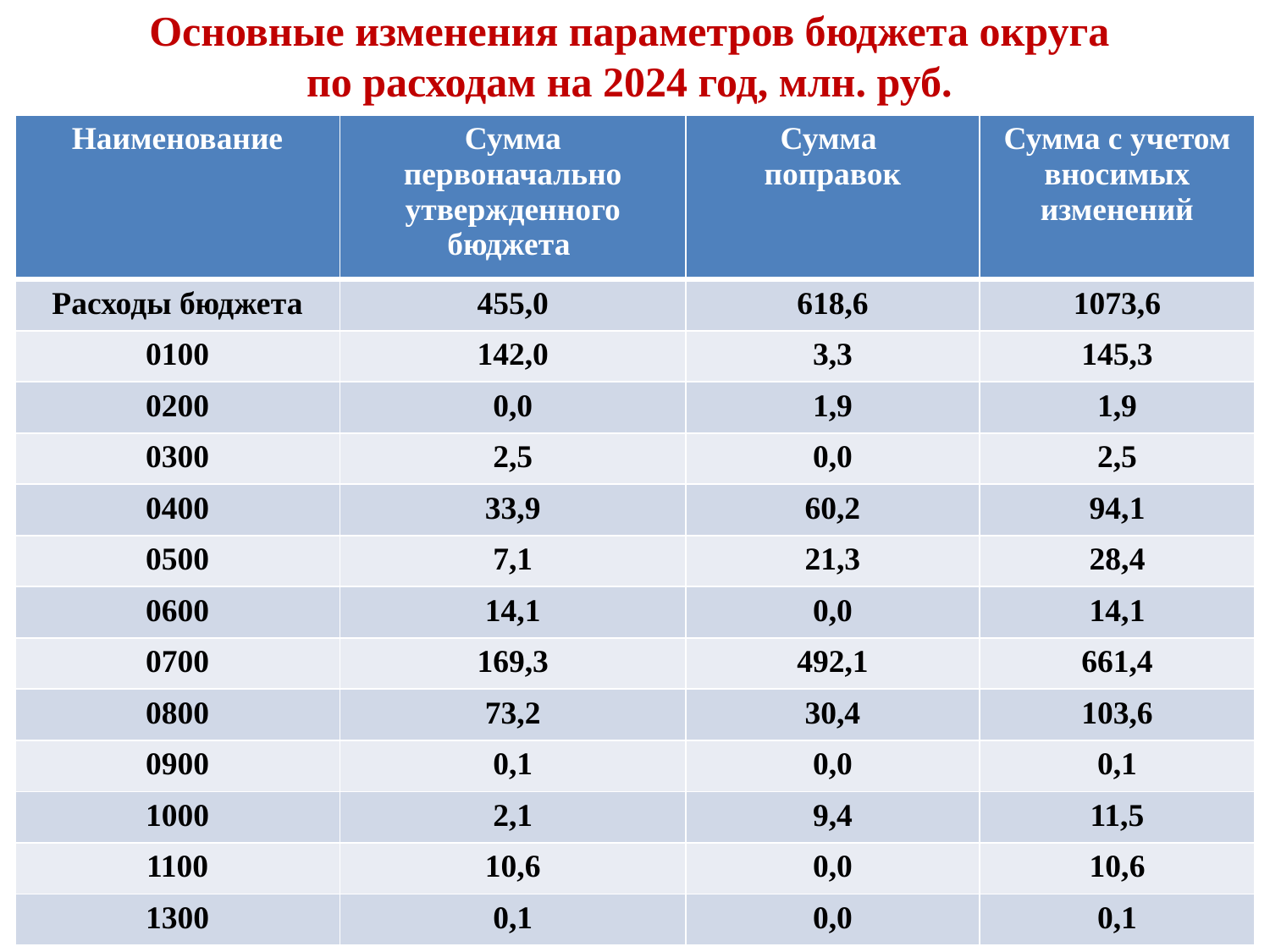

# Основные изменения параметров бюджета округа по расходам на 2024 год, млн. руб.
| Наименование | Сумма первоначально утвержденного бюджета | Сумма поправок | Сумма с учетом вносимых изменений |
| --- | --- | --- | --- |
| Расходы бюджета | 455,0 | 618,6 | 1073,6 |
| 0100 | 142,0 | 3,3 | 145,3 |
| 0200 | 0,0 | 1,9 | 1,9 |
| 0300 | 2,5 | 0,0 | 2,5 |
| 0400 | 33,9 | 60,2 | 94,1 |
| 0500 | 7,1 | 21,3 | 28,4 |
| 0600 | 14,1 | 0,0 | 14,1 |
| 0700 | 169,3 | 492,1 | 661,4 |
| 0800 | 73,2 | 30,4 | 103,6 |
| 0900 | 0,1 | 0,0 | 0,1 |
| 1000 | 2,1 | 9,4 | 11,5 |
| 1100 | 10,6 | 0,0 | 10,6 |
| 1300 | 0,1 | 0,0 | 0,1 |